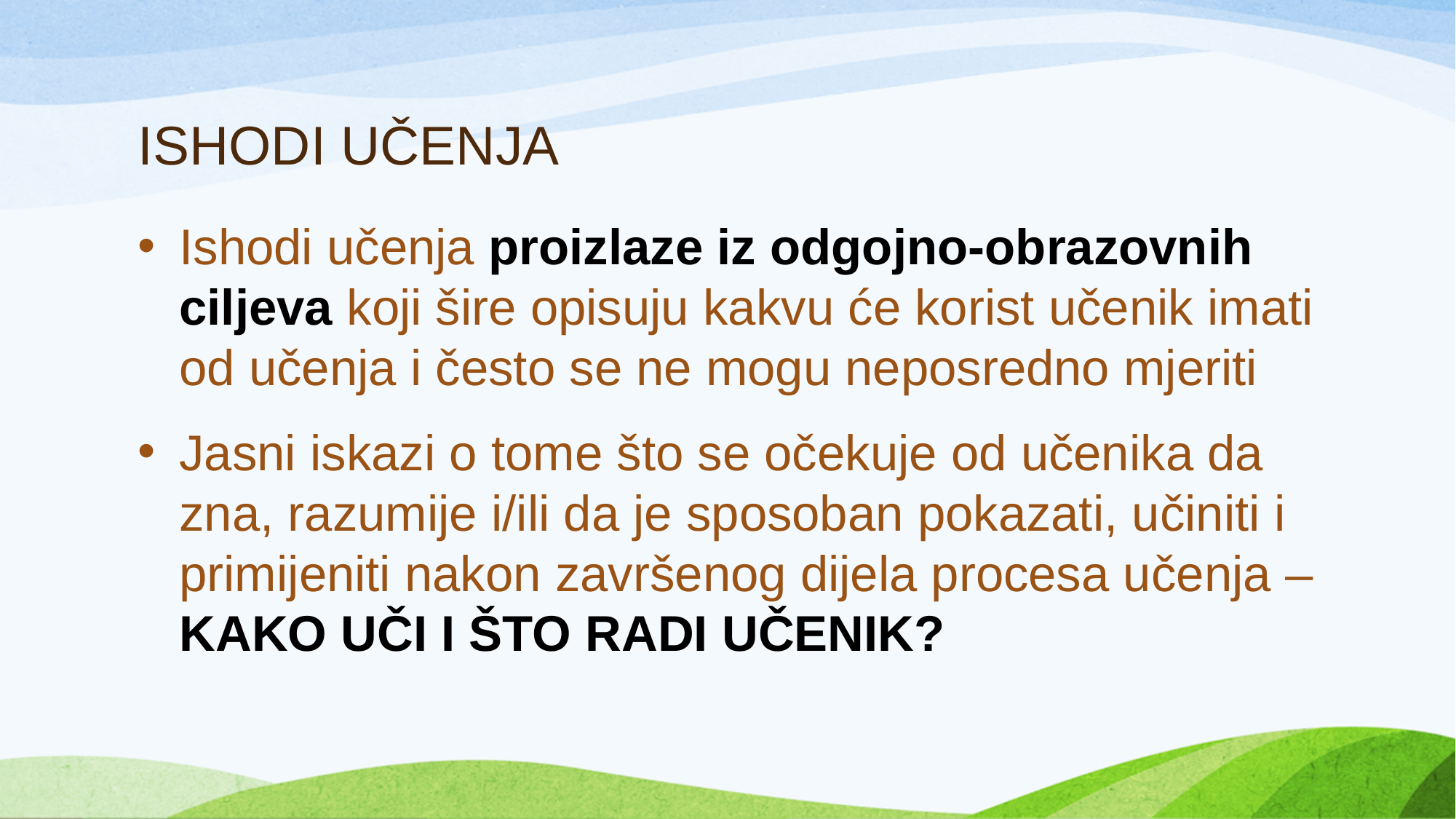

# ISHODI UČENJA
Ishodi učenja proizlaze iz odgojno-obrazovnih ciljeva koji šire opisuju kakvu će korist učenik imati od učenja i često se ne mogu neposredno mjeriti
Jasni iskazi o tome što se očekuje od učenika da zna, razumije i/ili da je sposoban pokazati, učiniti i primijeniti nakon završenog dijela procesa učenja – KAKO UČI I ŠTO RADI UČENIK?